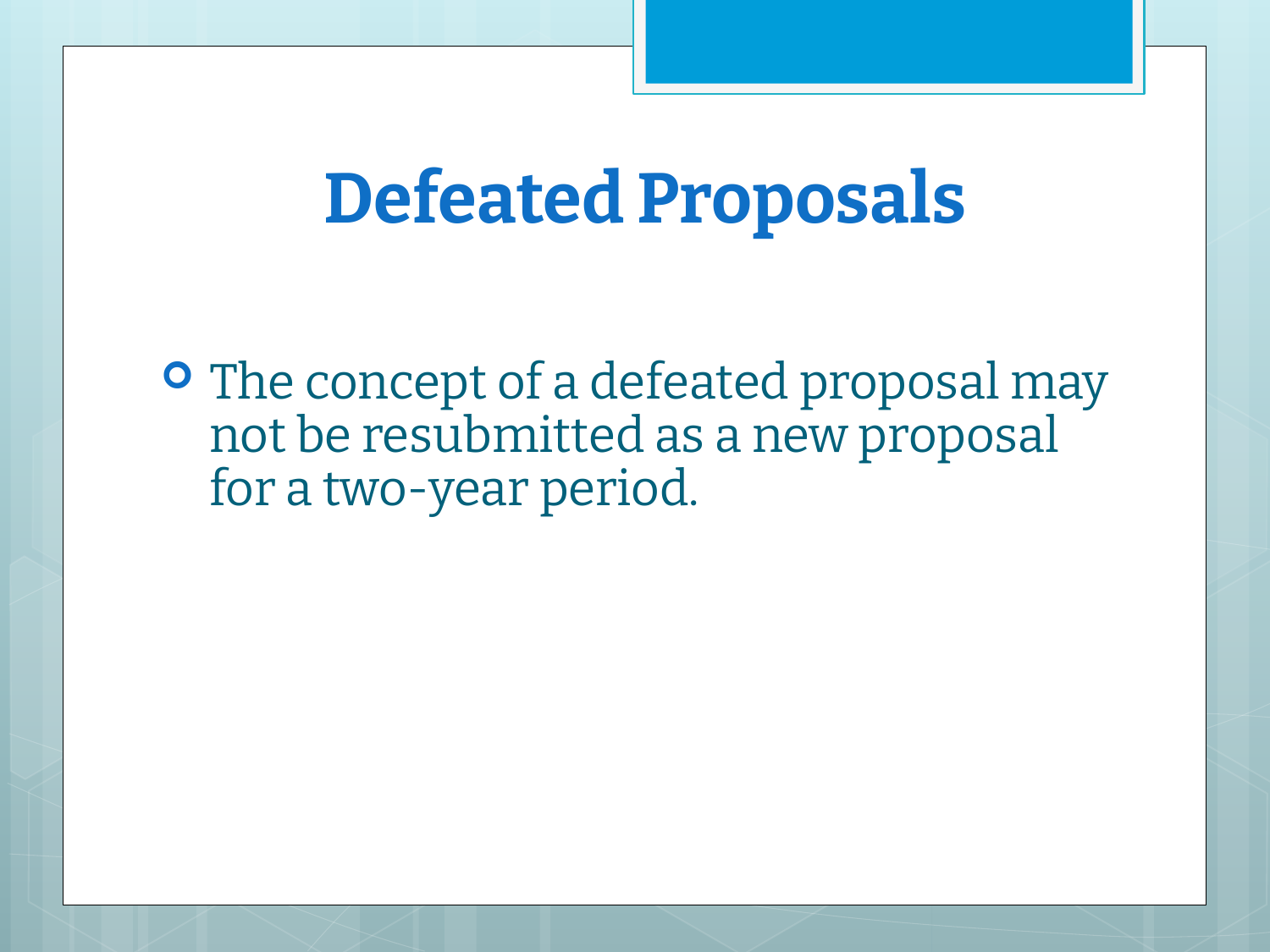

# Defeated Proposals

The concept of a defeated proposal may not be resubmitted as a new proposal for a two-year period.